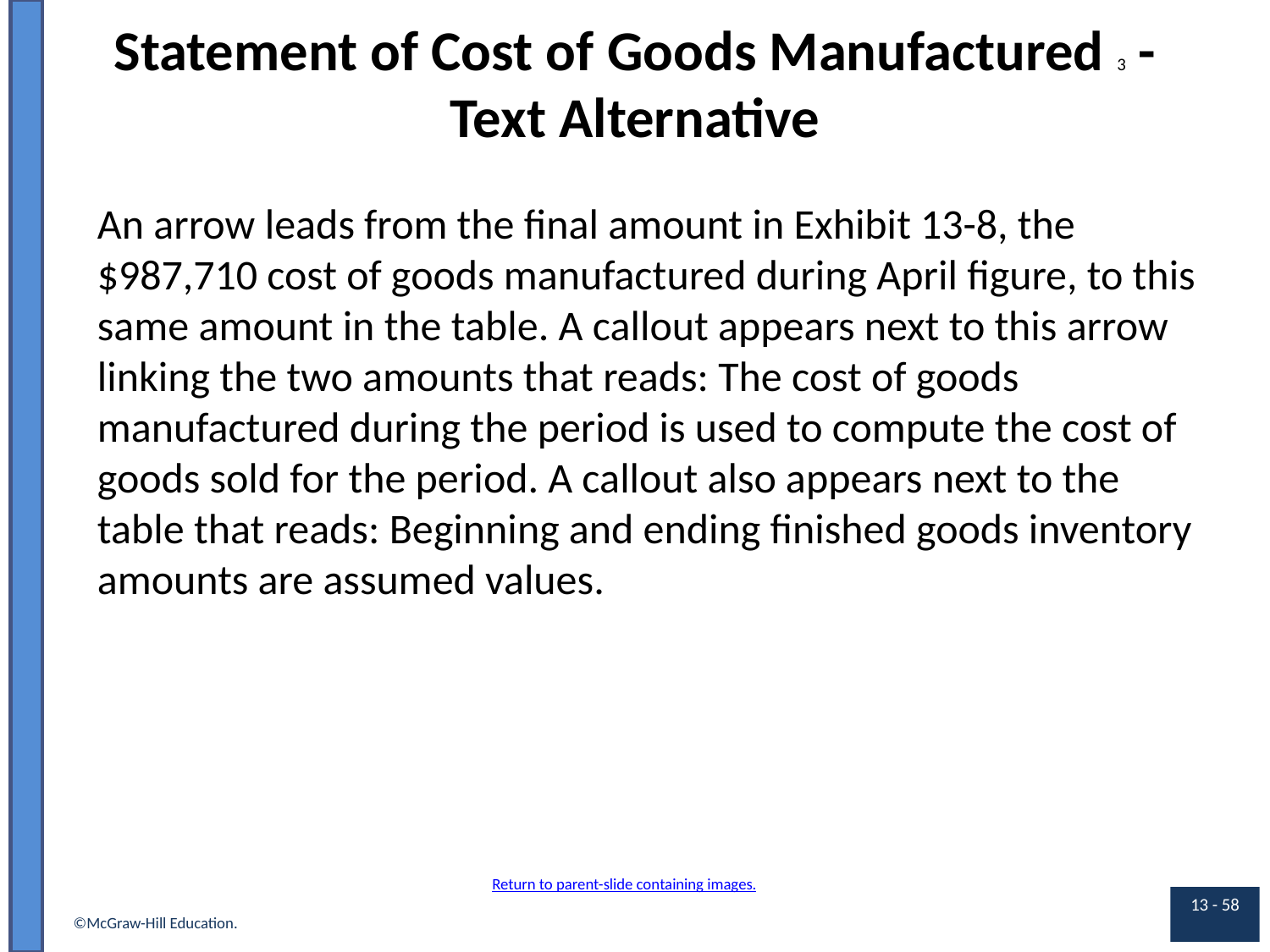

# Statement of Cost of Goods Manufactured 3 - Text Alternative
An arrow leads from the final amount in Exhibit 13-8, the $987,710 cost of goods manufactured during April figure, to this same amount in the table. A callout appears next to this arrow linking the two amounts that reads: The cost of goods manufactured during the period is used to compute the cost of goods sold for the period. A callout also appears next to the table that reads: Beginning and ending finished goods inventory amounts are assumed values.
Return to parent-slide containing images.